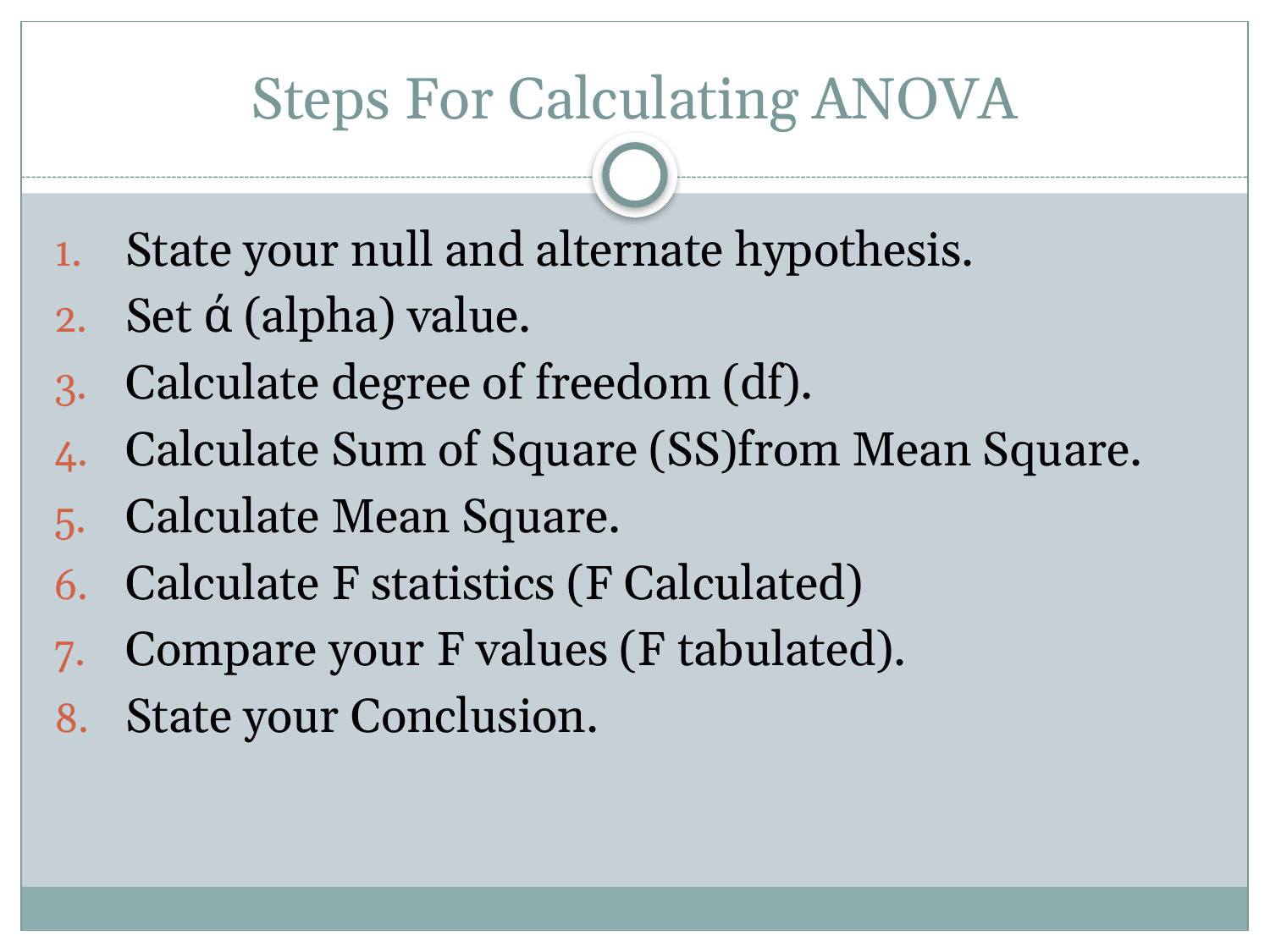

# Steps For Calculating ANOVA
State your null and alternate hypothesis.
Set ά (alpha) value.
Calculate degree of freedom (df).
Calculate Sum of Square (SS)from Mean Square.
Calculate Mean Square.
Calculate F statistics (F Calculated)
Compare your F values (F tabulated).
State your Conclusion.